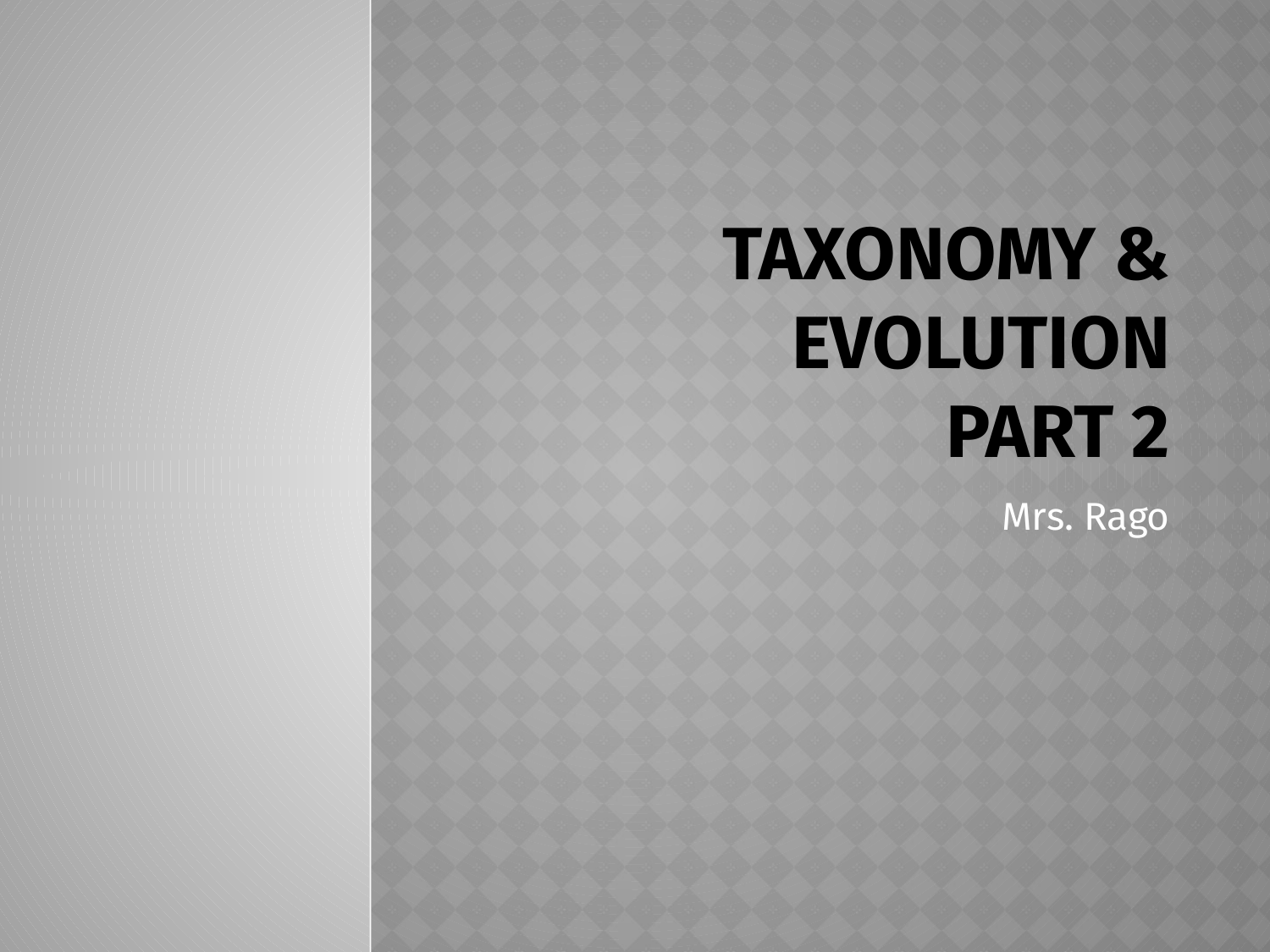

# Taxonomy & Evolution Part 2
Mrs. Rago